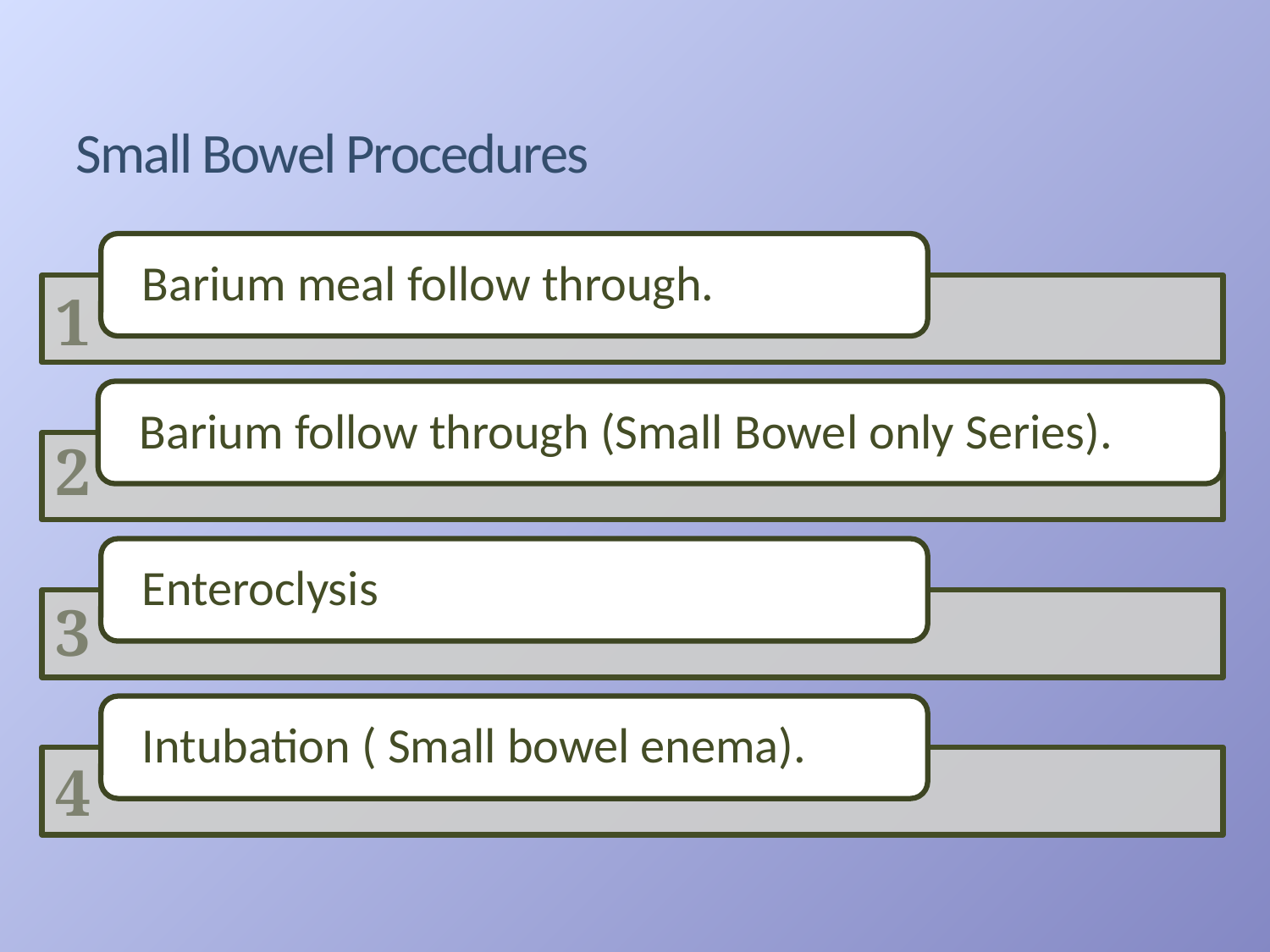

# Small Bowel Procedures
Barium meal follow through.
Barium follow through (Small Bowel only Series).
Enteroclysis
Intubation ( Small bowel enema).
1
2
3
4